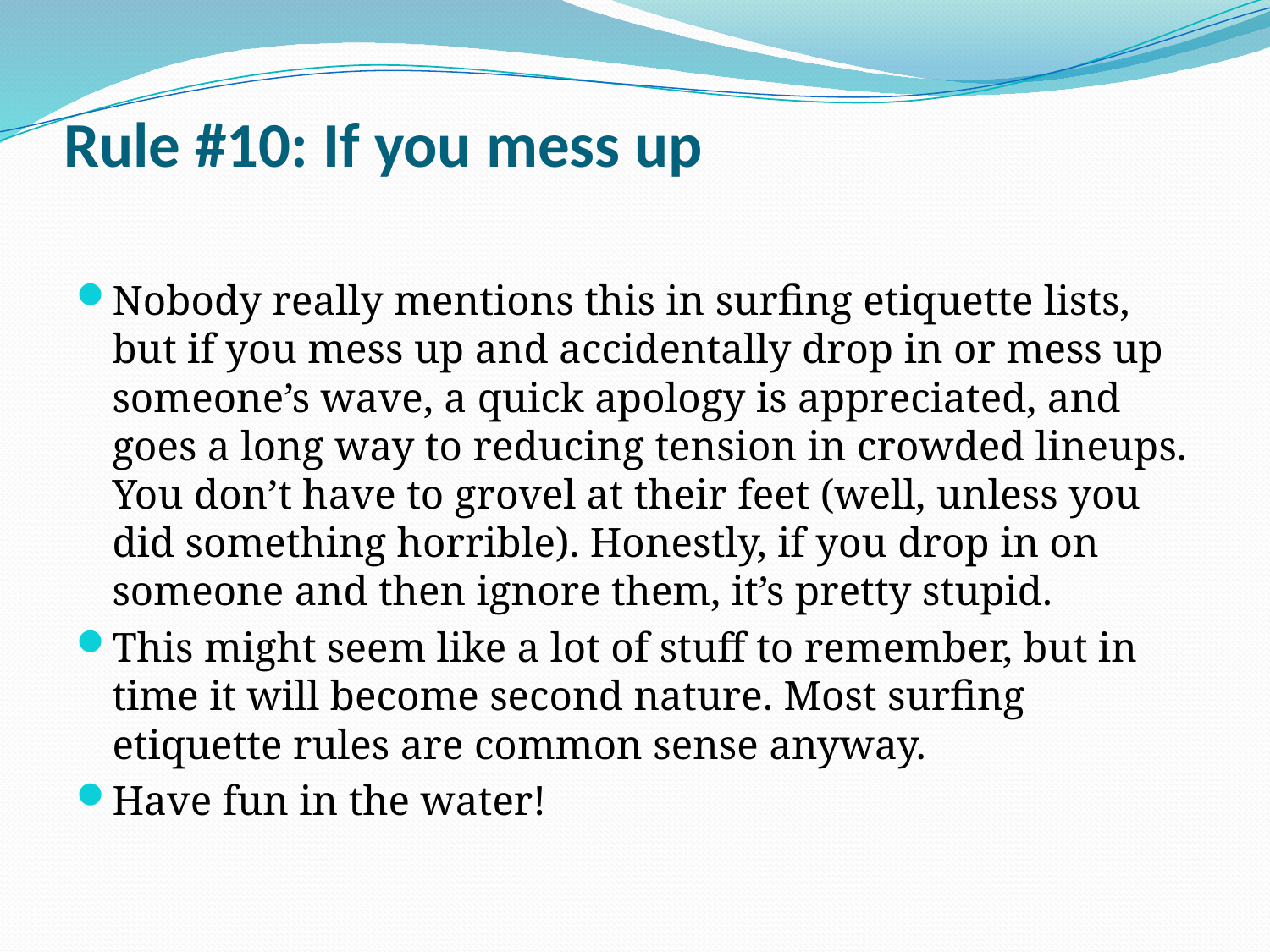

# Rule #10: If you mess up
Nobody really mentions this in surfing etiquette lists, but if you mess up and accidentally drop in or mess up someone’s wave, a quick apology is appreciated, and goes a long way to reducing tension in crowded lineups. You don’t have to grovel at their feet (well, unless you did something horrible). Honestly, if you drop in on someone and then ignore them, it’s pretty stupid.
This might seem like a lot of stuff to remember, but in time it will become second nature. Most surfing etiquette rules are common sense anyway.
Have fun in the water!